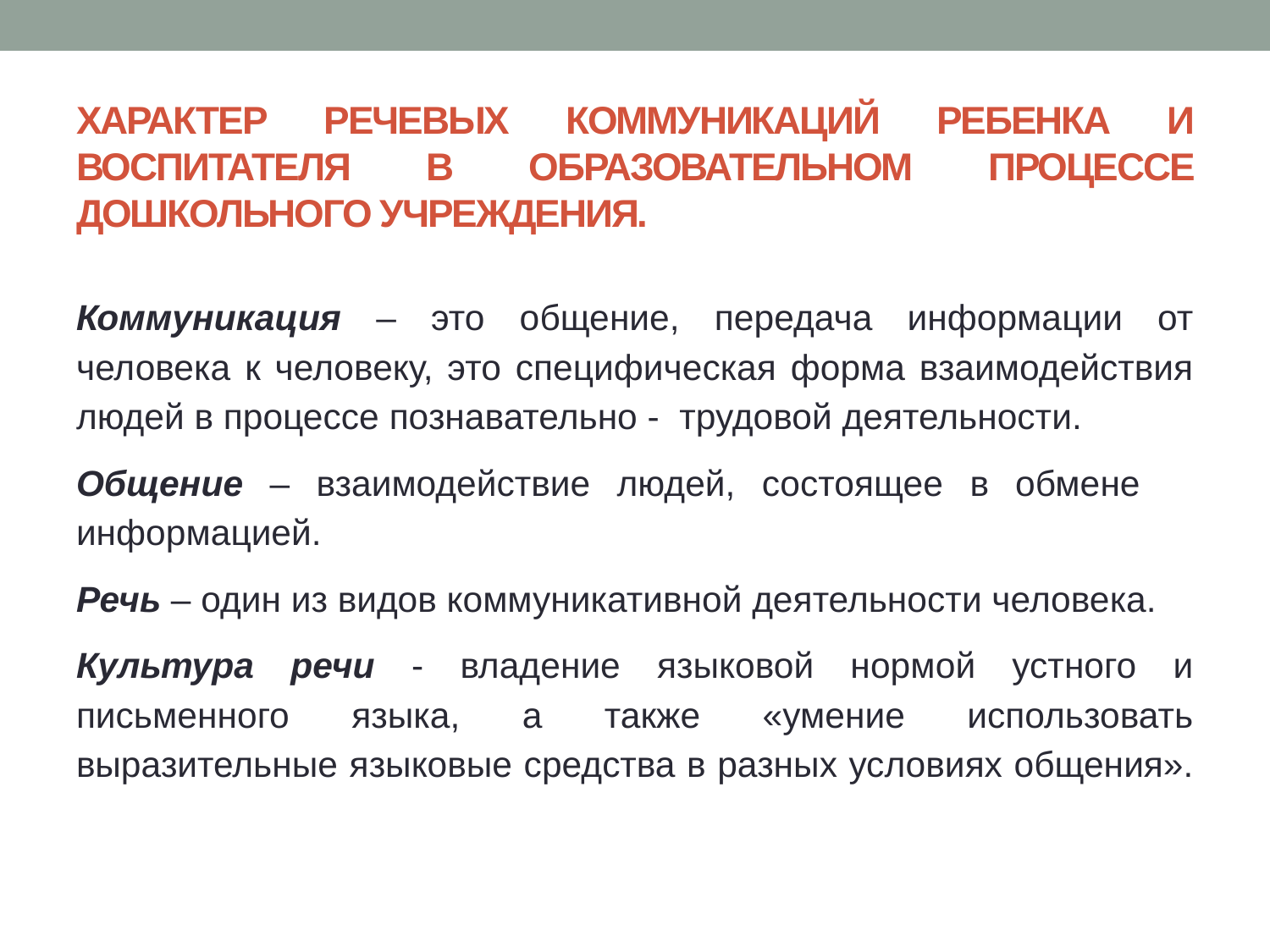

# Характер речевых коммуникаций ребенка и воспитателя в образовательном процессе дошкольного учреждения.

Коммуникация – это общение, передача информации от человека к человеку, это специфическая форма взаимодействия людей в процессе познавательно -  трудовой деятельности.
Общение – взаимодействие людей, состоящее в обмене   информацией.
Речь – один из видов коммуникативной деятельности человека.
Культура речи - владение языковой нормой устного и письменного языка, а также «умение использовать выразительные языковые средства в разных условиях общения».